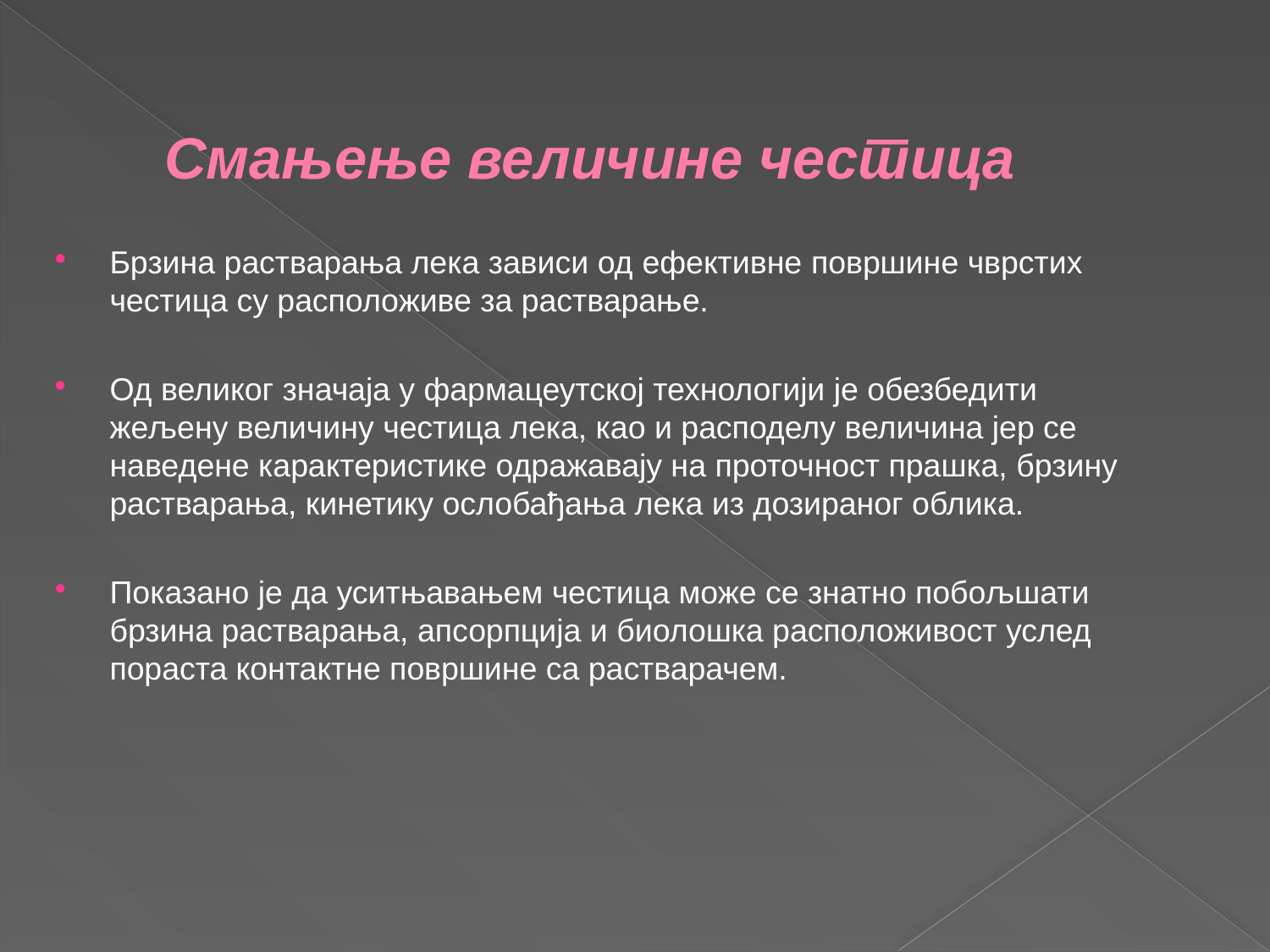

Смањење величине честица
Брзина растварања лека зависи од ефективне површине чврстих честица су расположиве за растварање.

Од великог значаја у фармацеутској технологији је обезбедити жељену величину честица лека, као и расподелу величина јер се наведене карактеристике одражавају на проточност прашка, брзину растварања, кинетику ослобађања лека из дозираног облика.

Показано је да уситњавањем честица може се знатно побољшати брзина растварања, апсорпција и биолошка расположивост услед пораста контактне површине са растварачем.